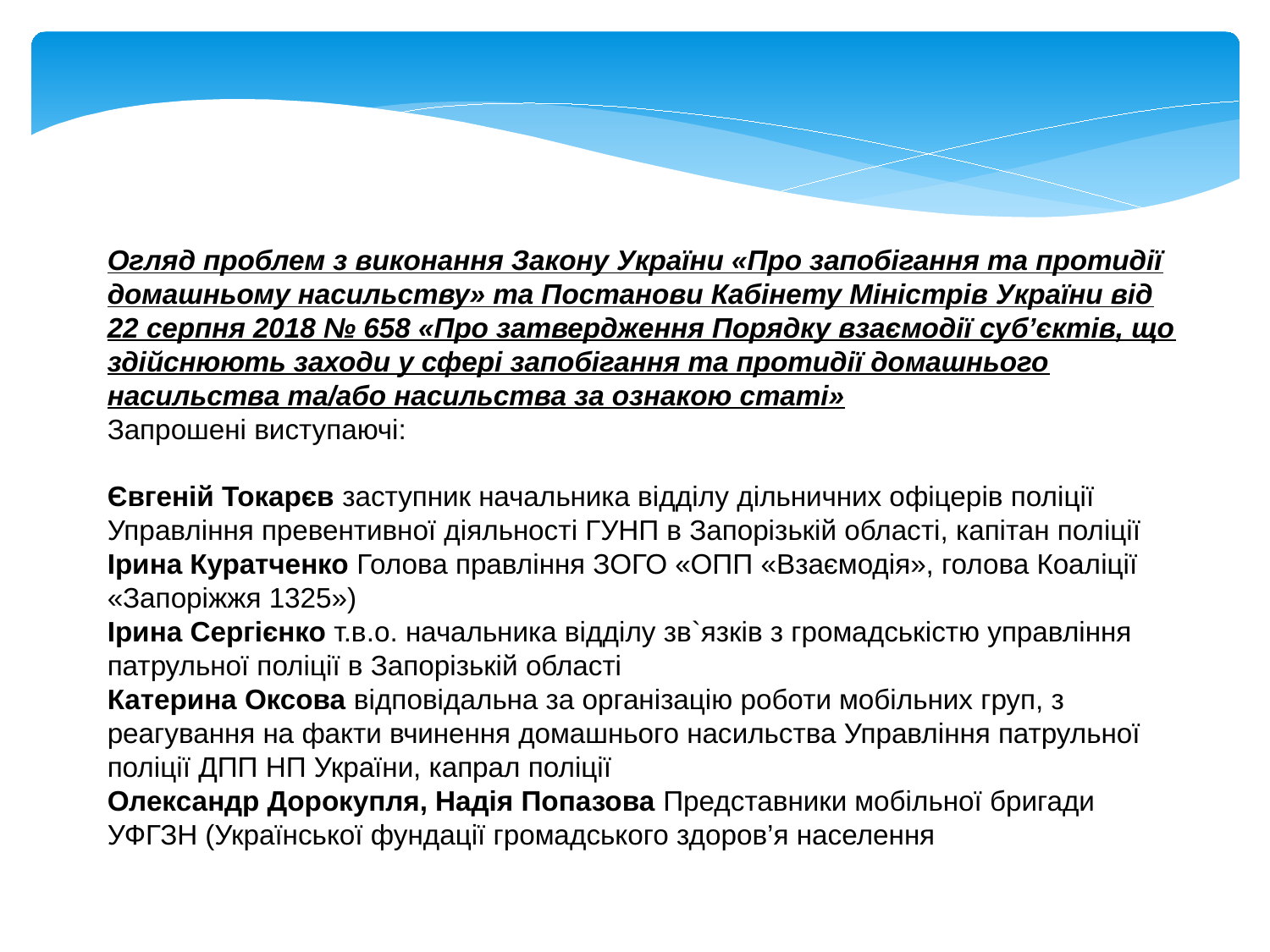

Огляд проблем з виконання Закону України «Про запобігання та протидії домашньому насильству» та Постанови Кабінету Міністрів України від 22 серпня 2018 № 658 «Про затвердження Порядку взаємодії суб’єктів, що здійснюють заходи у сфері запобігання та протидії домашнього насильства та/або насильства за ознакою статі»
Запрошені виступаючі:

Євгеній Токарєв заступник начальника відділу дільничних офіцерів поліції Управління превентивної діяльності ГУНП в Запорізькій області, капітан поліції
Ірина Куратченко Голова правління ЗОГО «ОПП «Взаємодія», голова Коаліції «Запоріжжя 1325»)
Ірина Cергієнко т.в.о. начальника відділу зв`язків з громадськістю управління патрульної поліції в Запорізькій області
Катерина Оксова відповідальна за організацію роботи мобільних груп, з реагування на факти вчинення домашнього насильства Управління патрульної поліції ДПП НП України, капрал поліції
Олександр Дорокупля, Надія Попазова Представники мобільної бригади УФГЗН (Української фундації громадського здоров’я населення